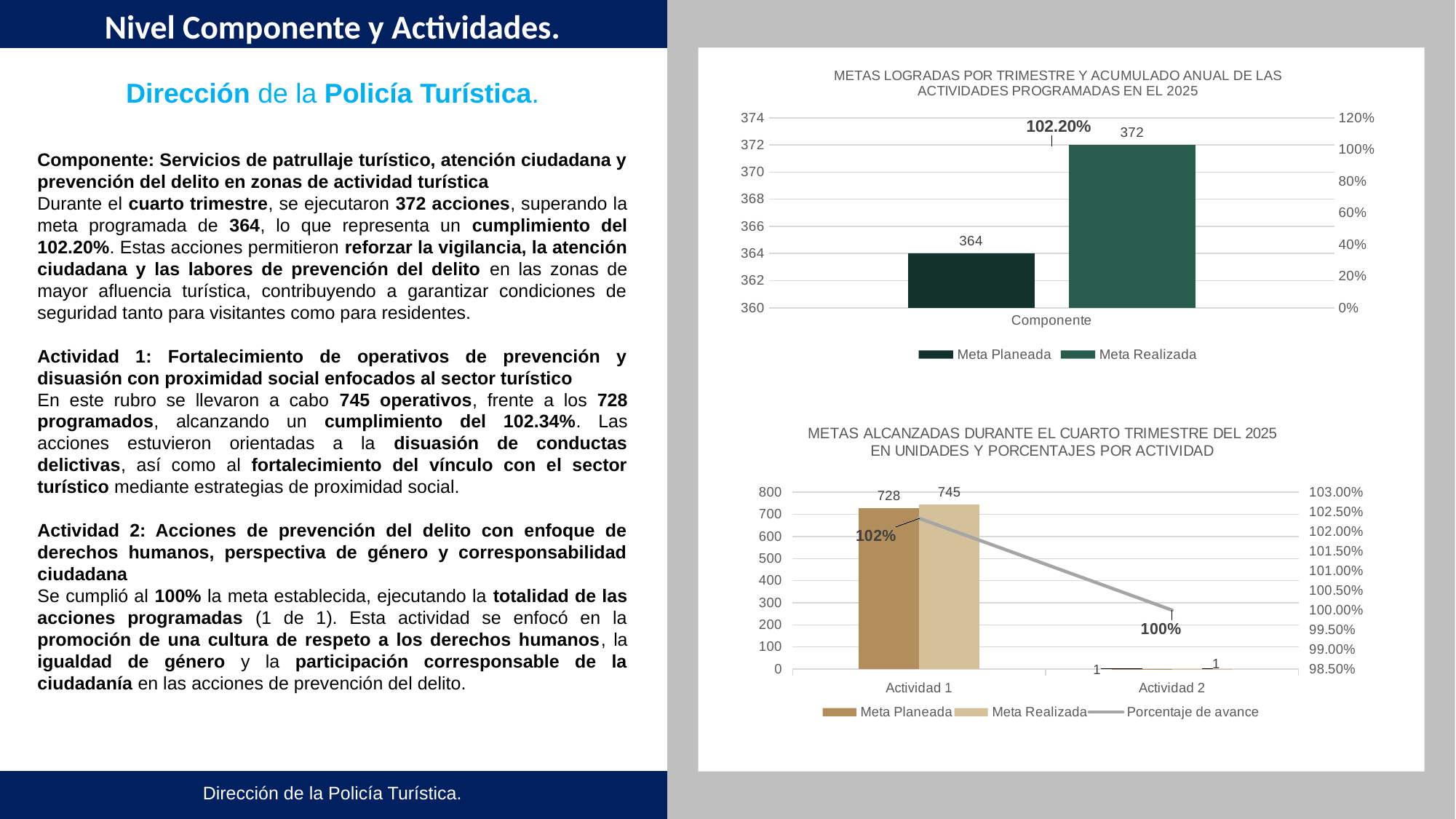

Nivel Componente y Actividades.

### Chart: METAS LOGRADAS POR TRIMESTRE Y ACUMULADO ANUAL DE LAS ACTIVIDADES PROGRAMADAS EN EL 2025

| Category | Meta Planeada | Meta Realizada |  |
|---|---|---|---|
| Componente | 364.0 | 372.0 | 1.021978021978022 |
Dirección de la Policía Turística.
Componente: Servicios de patrullaje turístico, atención ciudadana y prevención del delito en zonas de actividad turística
Durante el cuarto trimestre, se ejecutaron 372 acciones, superando la meta programada de 364, lo que representa un cumplimiento del 102.20%. Estas acciones permitieron reforzar la vigilancia, la atención ciudadana y las labores de prevención del delito en las zonas de mayor afluencia turística, contribuyendo a garantizar condiciones de seguridad tanto para visitantes como para residentes.

Actividad 1: Fortalecimiento de operativos de prevención y disuasión con proximidad social enfocados al sector turístico
En este rubro se llevaron a cabo 745 operativos, frente a los 728 programados, alcanzando un cumplimiento del 102.34%. Las acciones estuvieron orientadas a la disuasión de conductas delictivas, así como al fortalecimiento del vínculo con el sector turístico mediante estrategias de proximidad social.

Actividad 2: Acciones de prevención del delito con enfoque de derechos humanos, perspectiva de género y corresponsabilidad ciudadana
Se cumplió al 100% la meta establecida, ejecutando la totalidad de las acciones programadas (1 de 1). Esta actividad se enfocó en la promoción de una cultura de respeto a los derechos humanos, la igualdad de género y la participación corresponsable de la ciudadanía en las acciones de prevención del delito.

### Chart: METAS ALCANZADAS DURANTE EL CUARTO TRIMESTRE DEL 2025 EN UNIDADES Y PORCENTAJES POR ACTIVIDAD

| Category | Meta Planeada | Meta Realizada |  |
|---|---|---|---|
| Actividad 1 | 728.0 | 745.0 | 1.0233516483516483 |
| Actividad 2 | 1.0 | 1.0 | 1.0 |
Dirección de la Policía Turística.